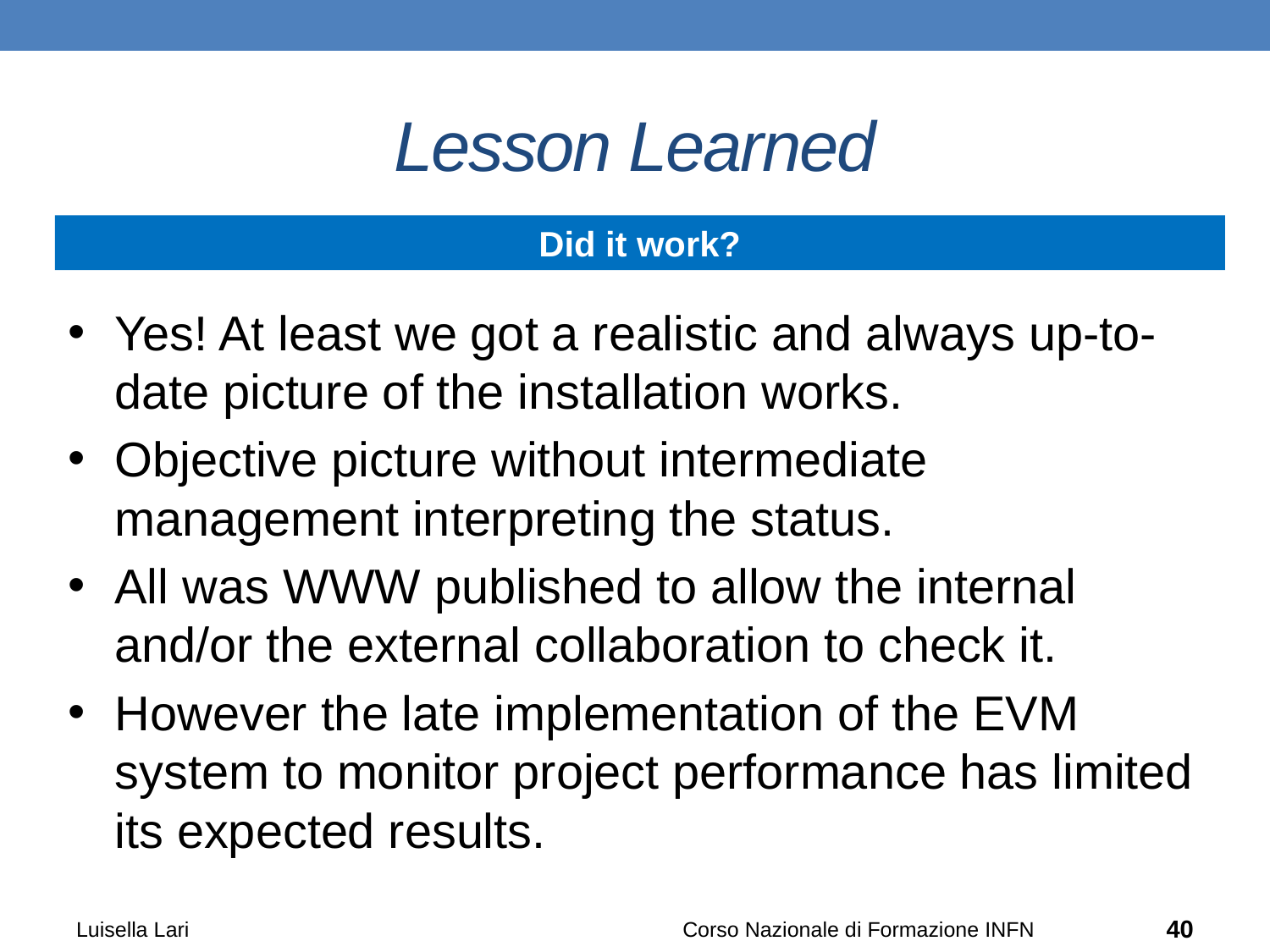

# Lesson Learned
Did it work?
Yes! At least we got a realistic and always up-to-date picture of the installation works.
Objective picture without intermediate management interpreting the status.
All was WWW published to allow the internal and/or the external collaboration to check it.
However the late implementation of the EVM system to monitor project performance has limited its expected results.

Luisella Lari
Corso Nazionale di Formazione INFN
40